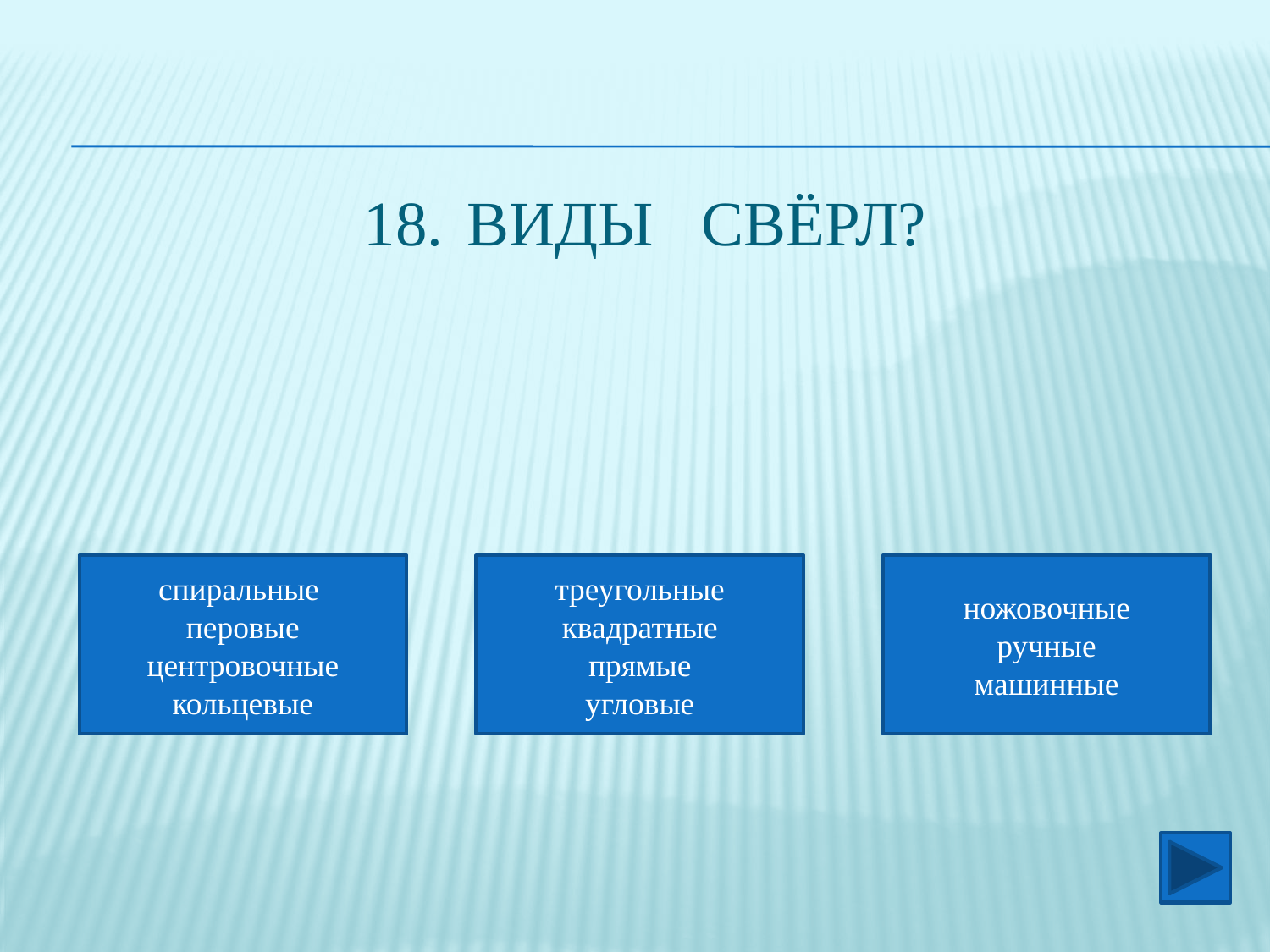

# виды   свёрл?
спиральные
перовые
центровочные
кольцевые
треугольные
квадратные
прямые
угловые
ножовочные
ручные
машинные